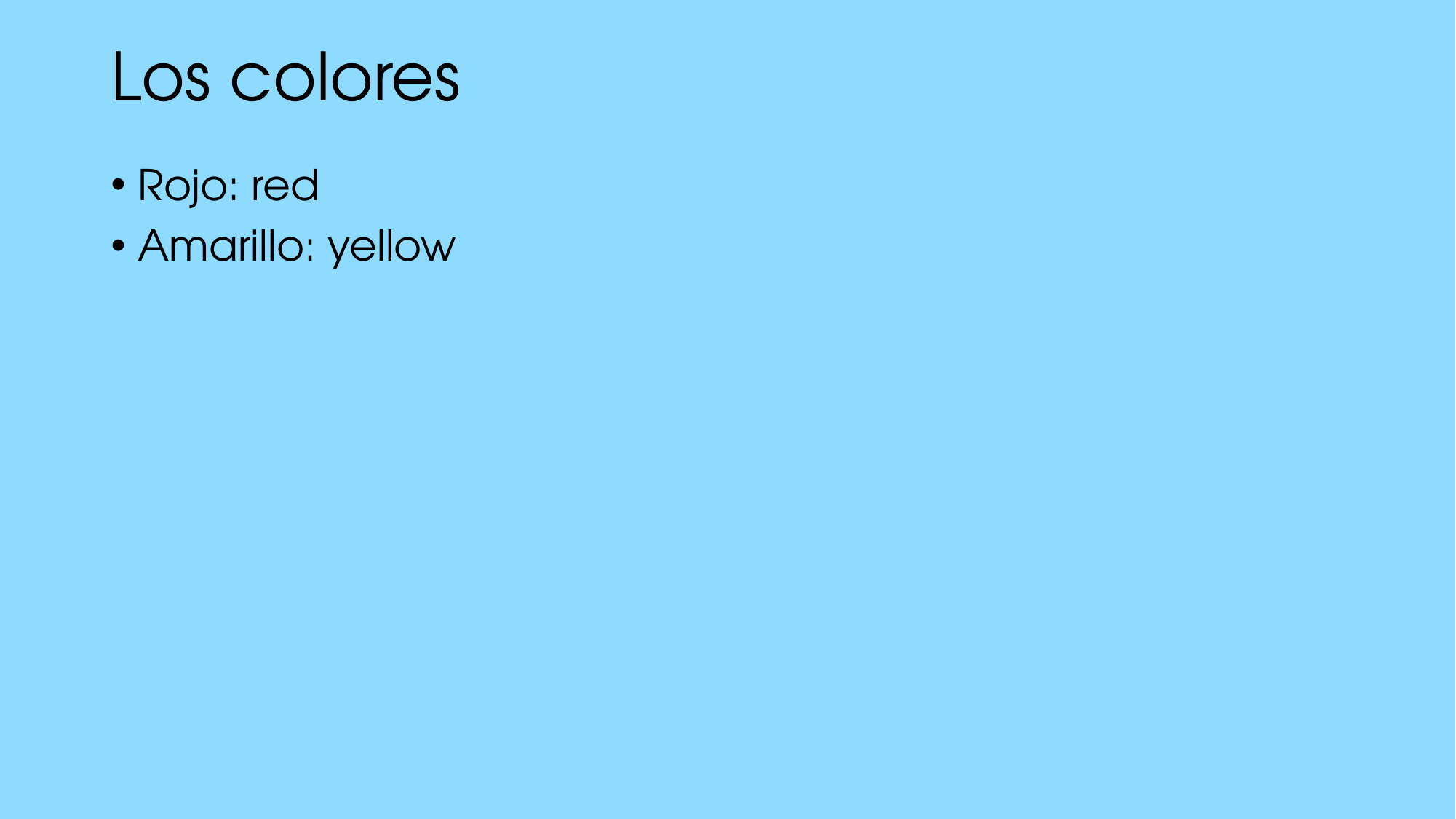

# Los colores
Rojo: red
Amarillo: yellow